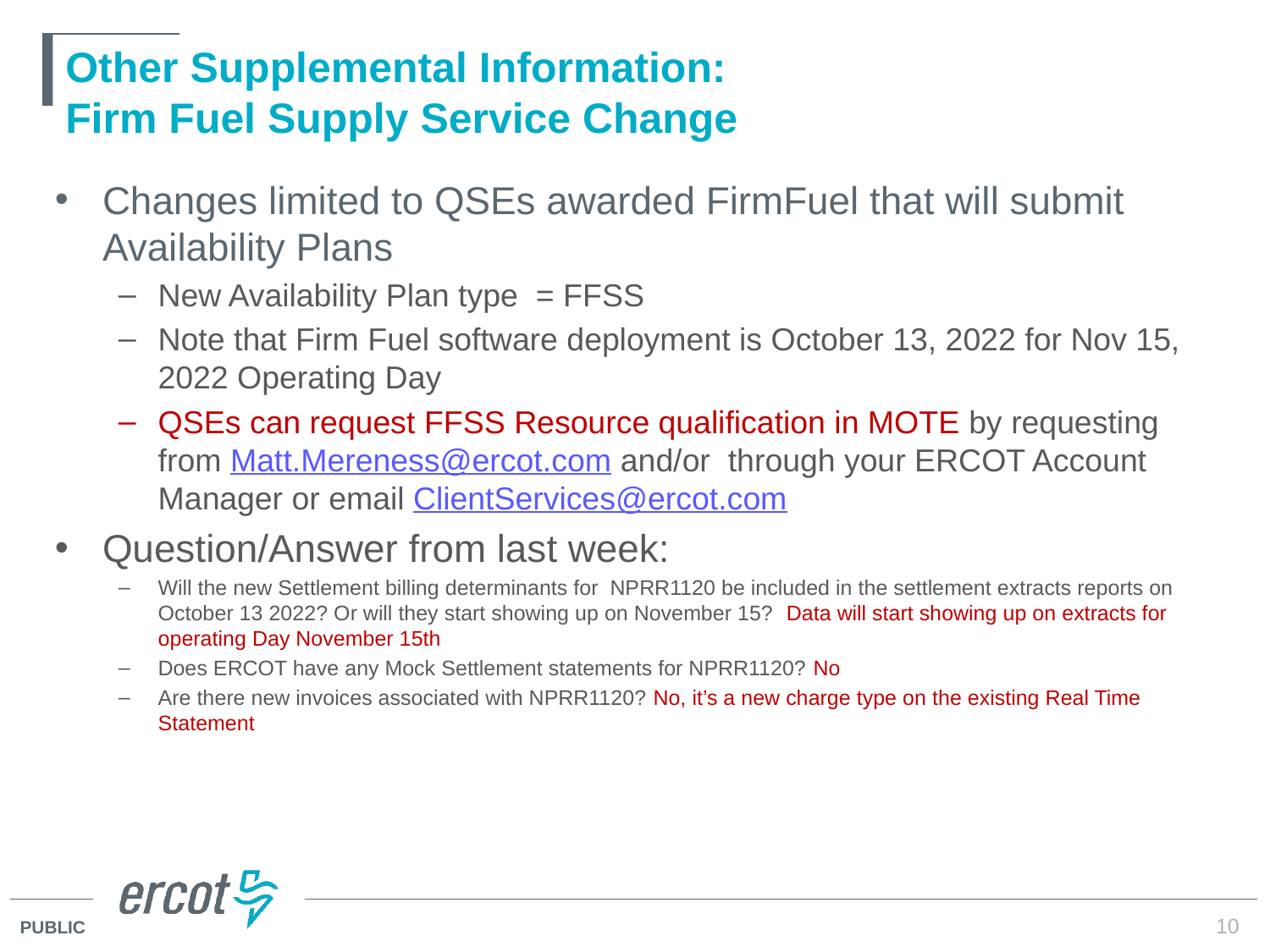

# Other Supplemental Information: Firm Fuel Supply Service Change
Changes limited to QSEs awarded FirmFuel that will submit Availability Plans
New Availability Plan type  = FFSS
Note that Firm Fuel software deployment is October 13, 2022 for Nov 15, 2022 Operating Day
QSEs can request FFSS Resource qualification in MOTE by requesting from Matt.Mereness@ercot.com and/or  through your ERCOT Account Manager or email ClientServices@ercot.com
Question/Answer from last week:
Will the new Settlement billing determinants for  NPRR1120 be included in the settlement extracts reports on October 13 2022? Or will they start showing up on November 15?  Data will start showing up on extracts for operating Day November 15th
Does ERCOT have any Mock Settlement statements for NPRR1120? No
Are there new invoices associated with NPRR1120? No, it’s a new charge type on the existing Real Time Statement

10